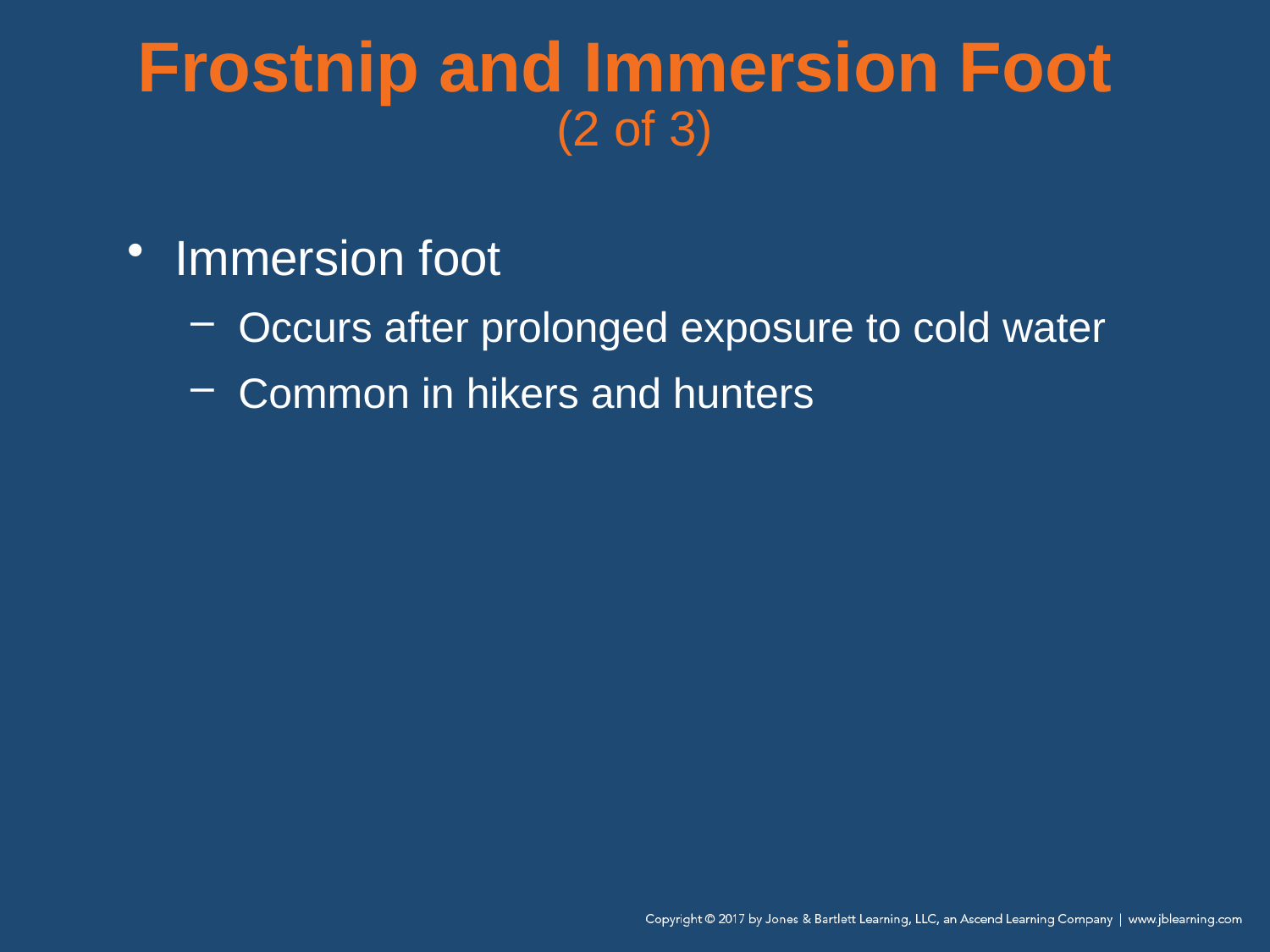

# Frostnip and Immersion Foot (2 of 3)
Immersion foot
Occurs after prolonged exposure to cold water
Common in hikers and hunters